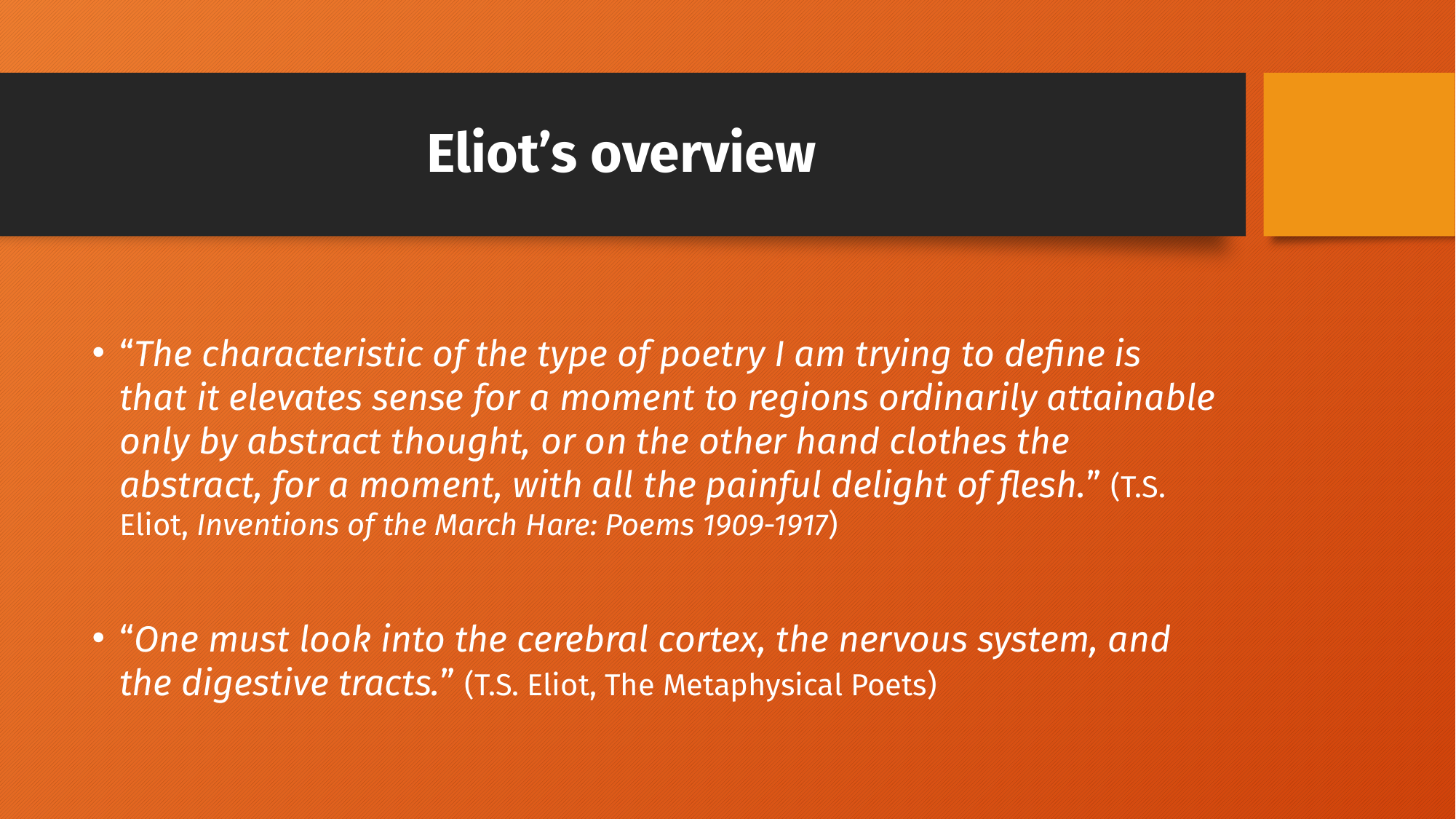

# Eliot’s overview
“The characteristic of the type of poetry I am trying to define is that it elevates sense for a moment to regions ordinarily attainable only by abstract thought, or on the other hand clothes the abstract, for a moment, with all the painful delight of flesh.” (T.S. Eliot, Inventions of the March Hare: Poems 1909-1917)

“One must look into the cerebral cortex, the nervous system, and the digestive tracts.” (T.S. Eliot, The Metaphysical Poets)